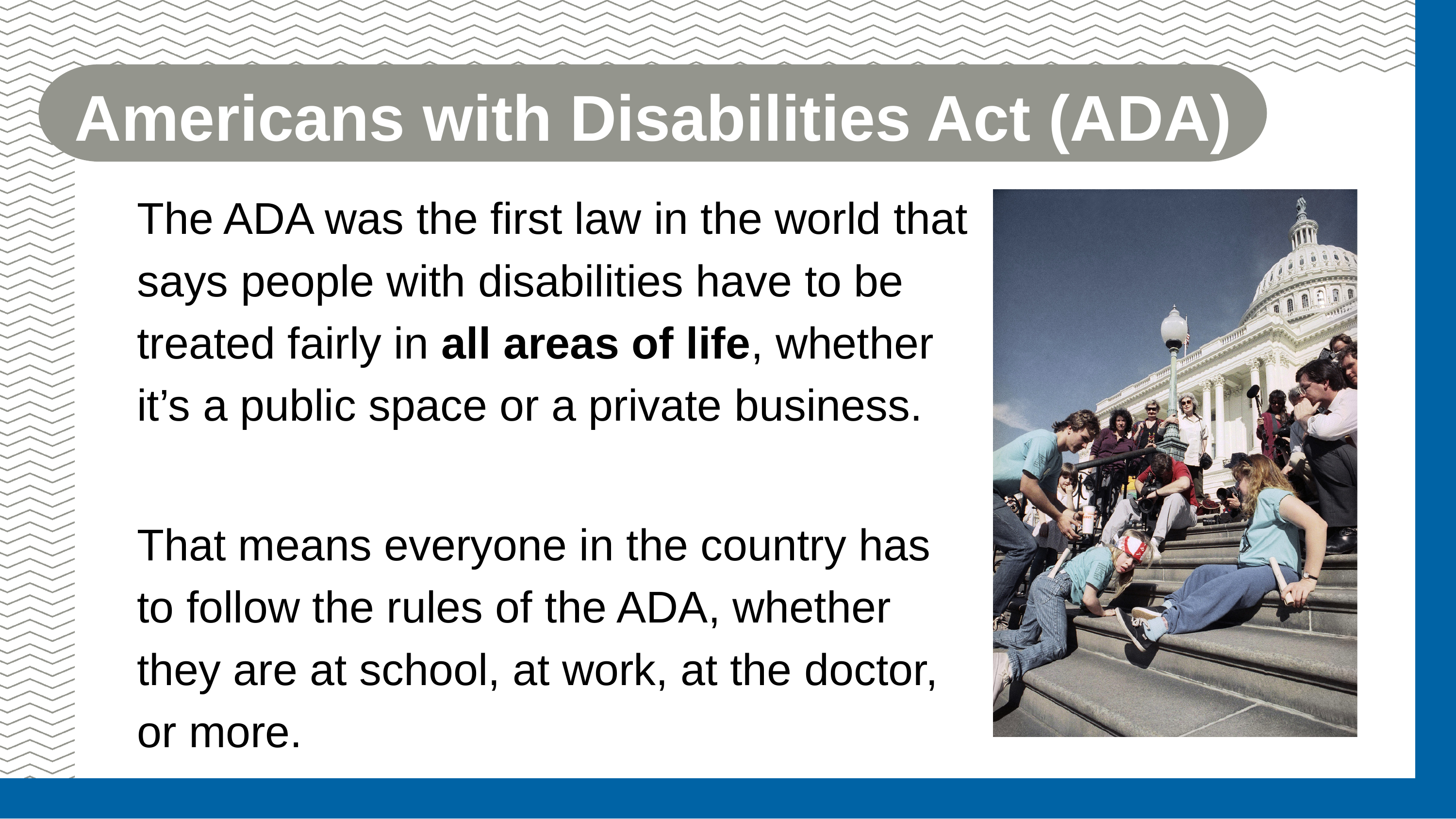

Americans with Disabilities Act (ADA)

The ADA was the first law in the world that says people with disabilities have to be treated fairly in all areas of life, whether it’s a public space or a private business.

That means everyone in the country has to follow the rules of the ADA, whether they are at school, at work, at the doctor, or more.